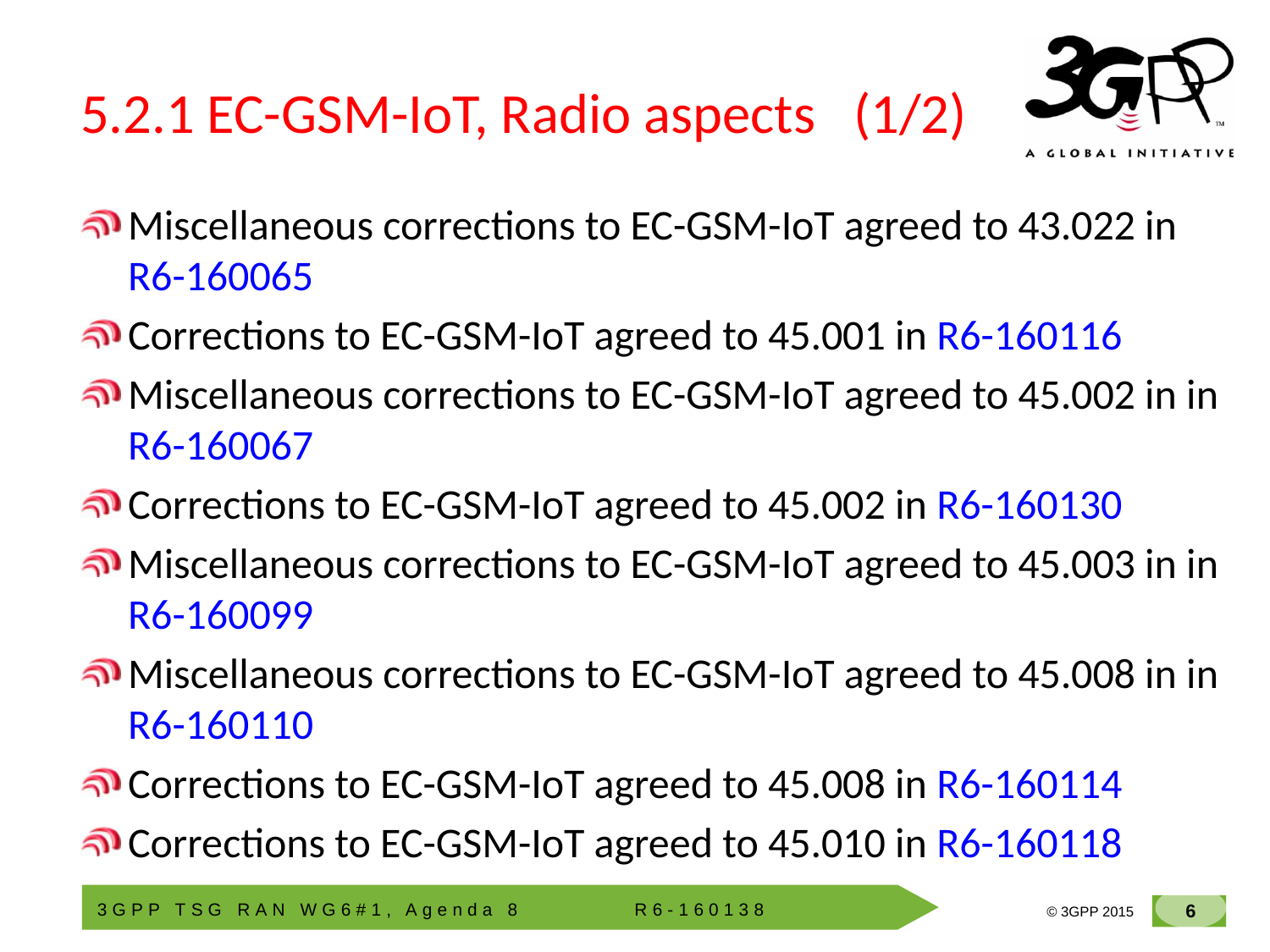

# 5.2.1 EC-GSM-IoT, Radio aspects   (1/2)
Miscellaneous corrections to EC-GSM-IoT agreed to 43.022 in R6-160065
Corrections to EC-GSM-IoT agreed to 45.001 in R6-160116
Miscellaneous corrections to EC-GSM-IoT agreed to 45.002 in in R6-160067
Corrections to EC-GSM-IoT agreed to 45.002 in R6-160130
Miscellaneous corrections to EC-GSM-IoT agreed to 45.003 in in R6-160099
Miscellaneous corrections to EC-GSM-IoT agreed to 45.008 in in R6-160110
Corrections to EC-GSM-IoT agreed to 45.008 in R6-160114
Corrections to EC-GSM-IoT agreed to 45.010 in R6-160118